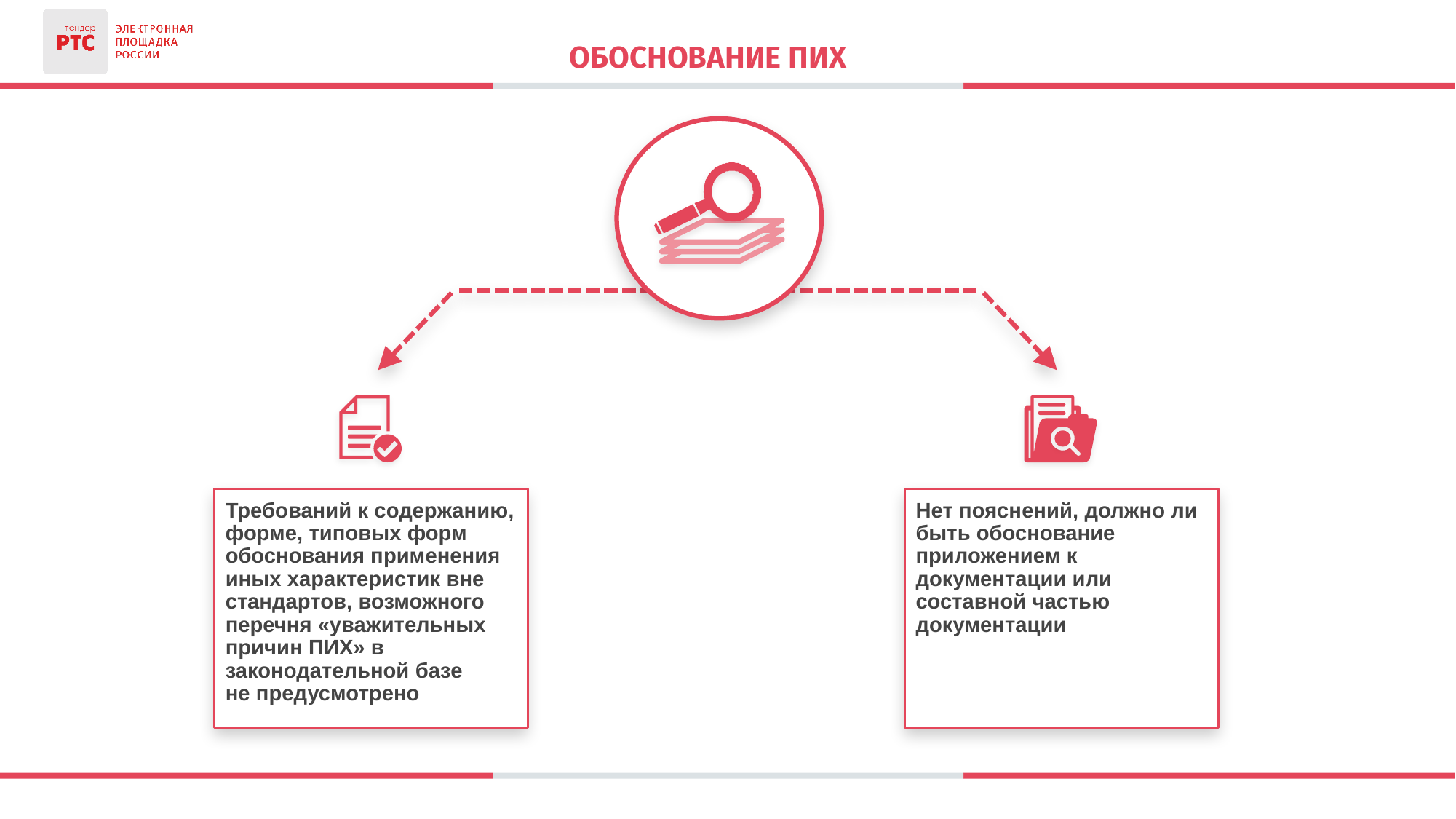

Обоснование пих

Требований к содержанию, форме, типовых форм обоснования применения иных характеристик вне стандартов, возможного перечня «уважительных причин ПИХ» в законодательной базе
не предусмотрено
Нет пояснений, должно ли быть обоснование приложением к документации или составной частью документации